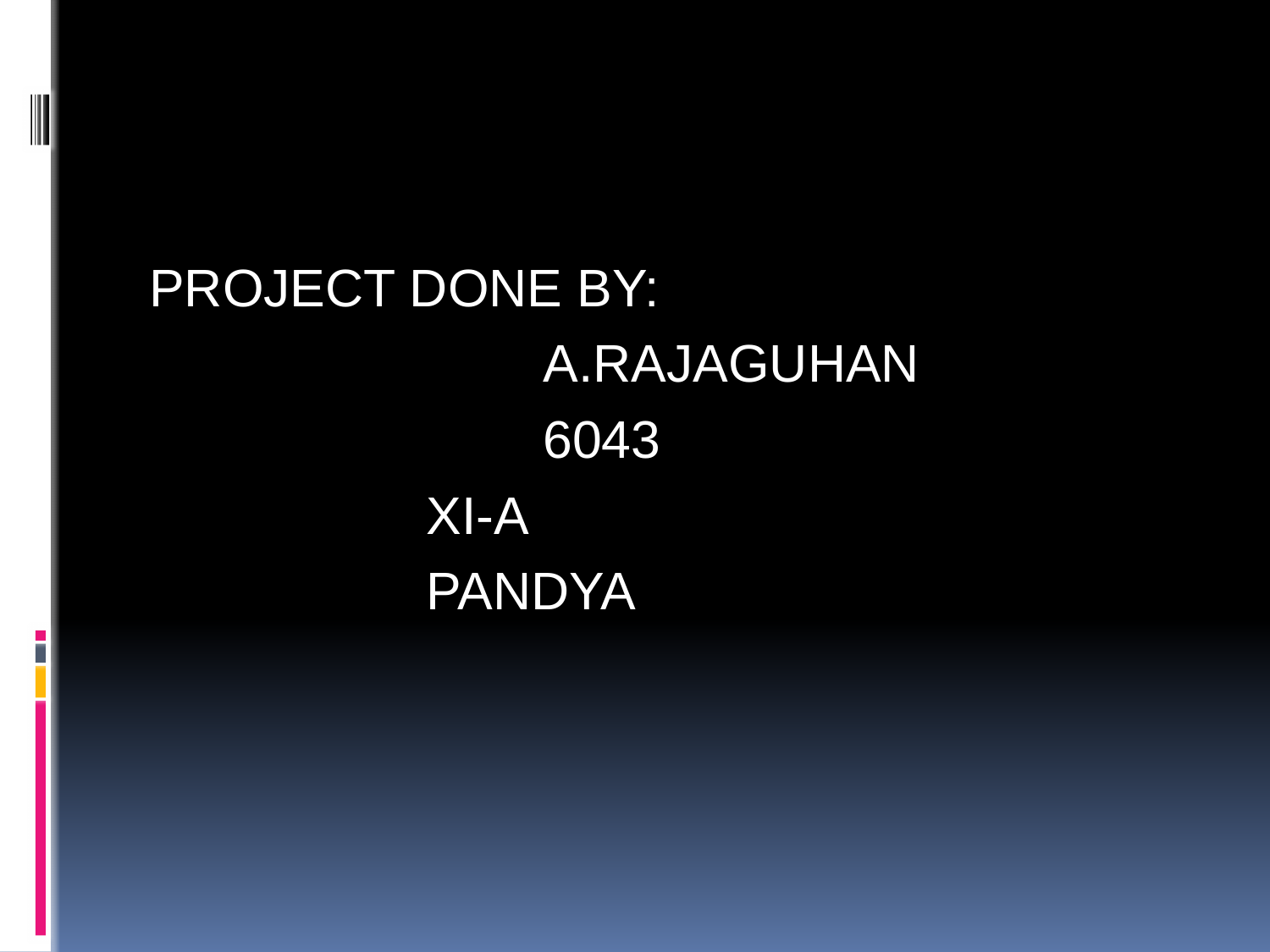

#
PROJECT DONE BY:
                           A.RAJAGUHAN
                           6043
                   XI-A
                   PANDYA